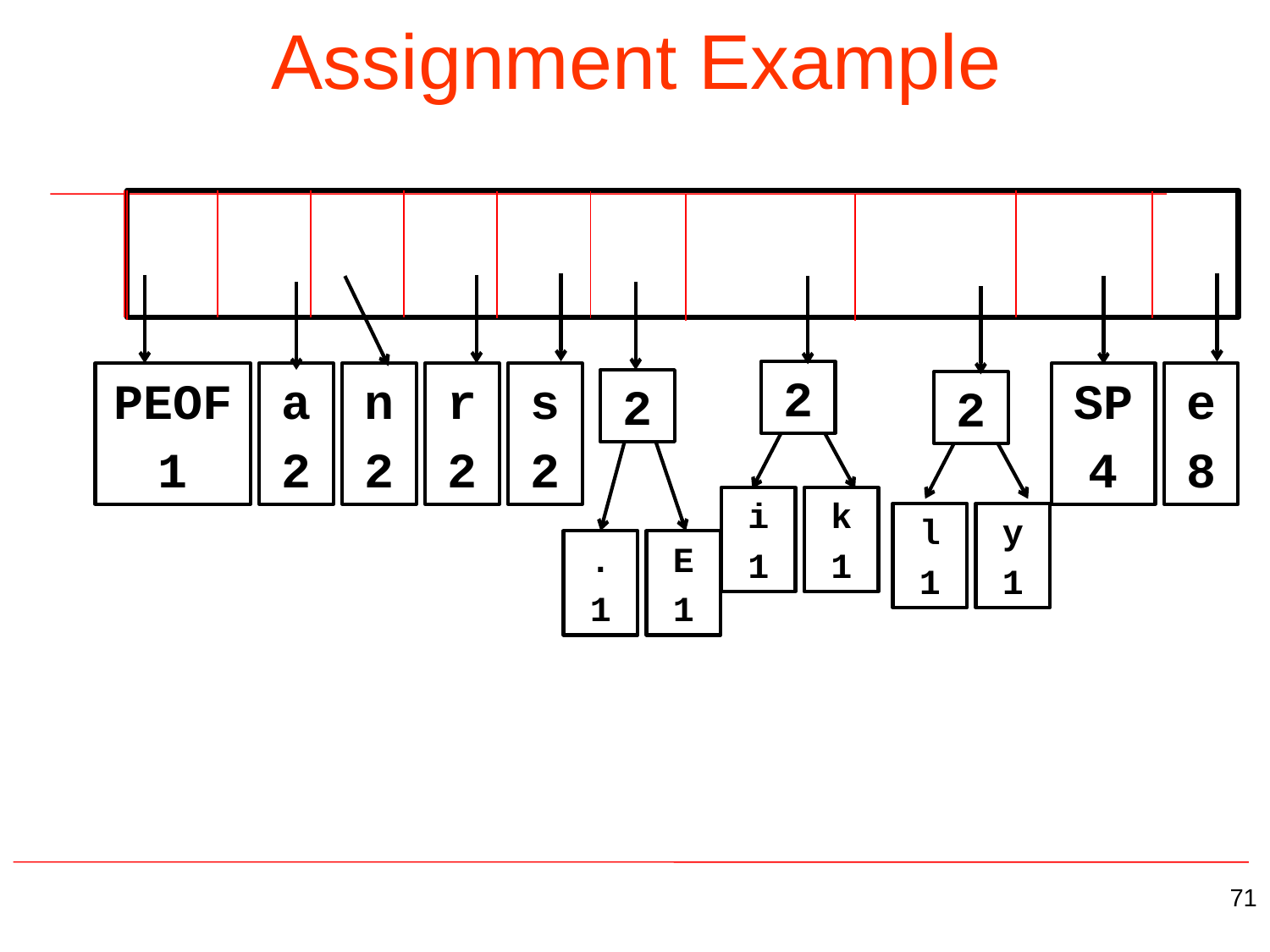

# Assignment Example

2
e
8
PEOF
1
a
2
n
2
r
2
s
2
SP
4
2
2
i
1
k
1
l
1
y
1
.
1
E
1
71